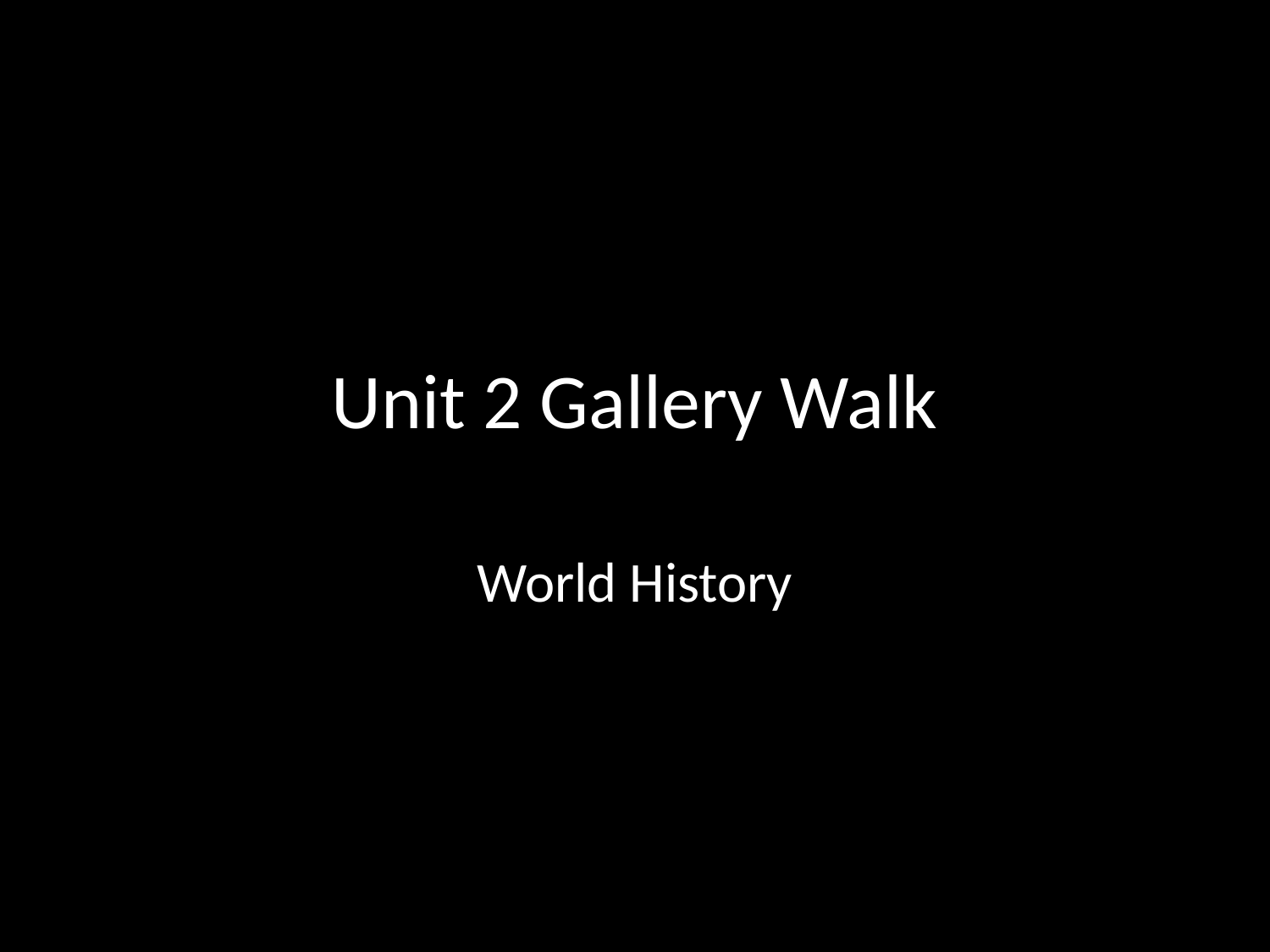

# Unit 2 Gallery Walk
World History